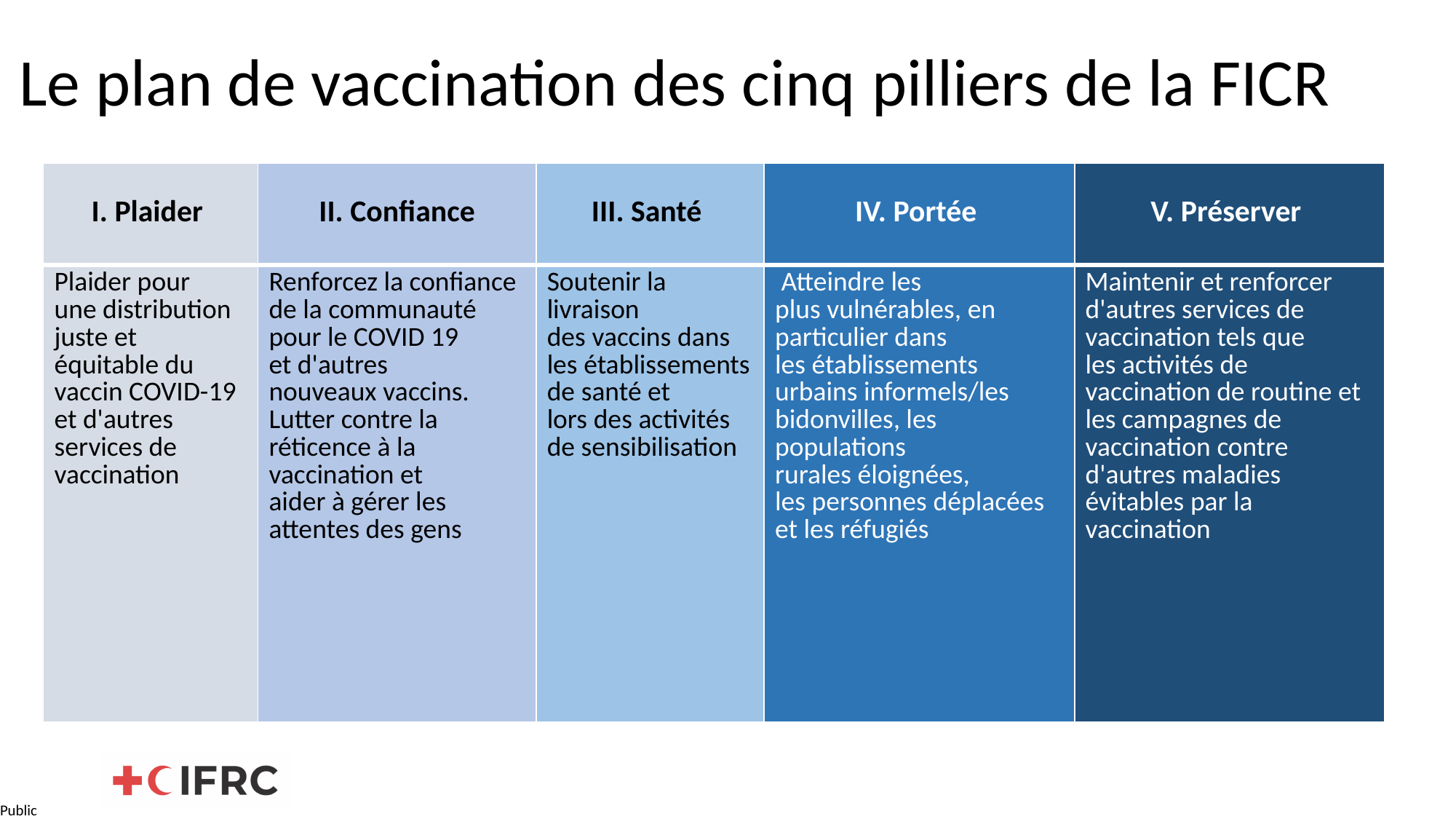

# Le plan de vaccination des cinq pilliers de la FICR
| I. Plaider | II. Confiance | III. Santé | IV. Portée | V. Préserver |
| --- | --- | --- | --- | --- |
| Plaider pour  une distribution juste et  équitable du vaccin COVID-19 et d'autres services de vaccination | Renforcez la confiance  de la communauté pour le COVID 19 et d'autres nouveaux vaccins.  Lutter contre la  réticence à la vaccination et aider à gérer les  attentes des gens | Soutenir la livraison des vaccins dans les établissements de santé et lors des activités de sensibilisation | Atteindre les plus vulnérables, en particulier dans les établissements urbains informels/les bidonvilles, les populations rurales éloignées, les personnes déplacées et les réfugiés | Maintenir et renforcer d'autres services de vaccination tels que les activités de vaccination de routine et les campagnes de vaccination contre  d'autres maladies  évitables par la vaccination |